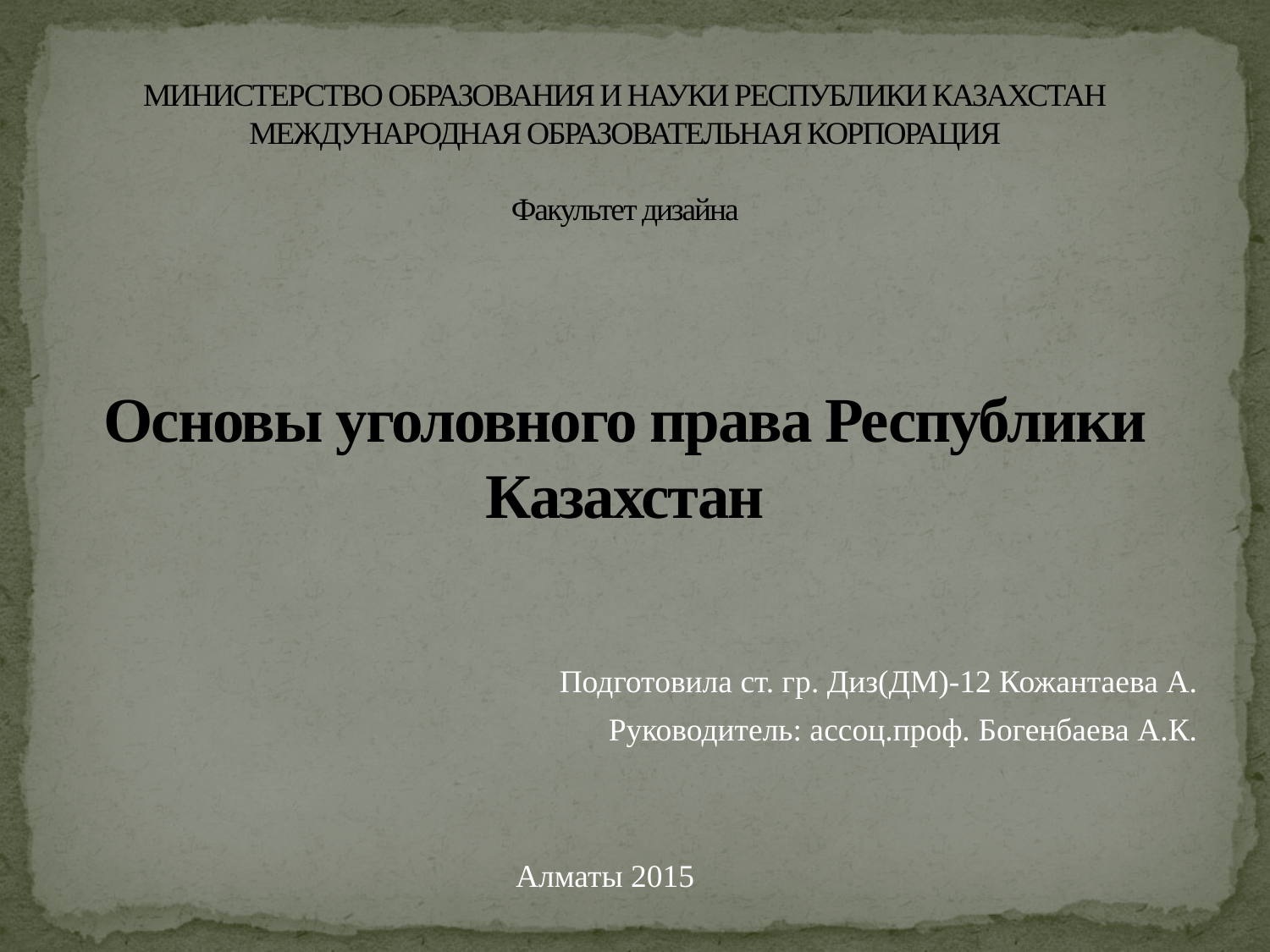

МИНИСТЕРСТВО ОБРАЗОВАНИЯ И НАУКИ РЕСПУБЛИКИ КАЗАХСТАН
МЕЖДУНАРОДНАЯ ОБРАЗОВАТЕЛЬНАЯ КОРПОРАЦИЯ
Факультет дизайна
Основы уголовного права Республики Казахстан
Подготовила ст. гр. Диз(ДМ)-12 Кожантаева А.
Руководитель: ассоц.проф. Богенбаева А.К.

Алматы 2015